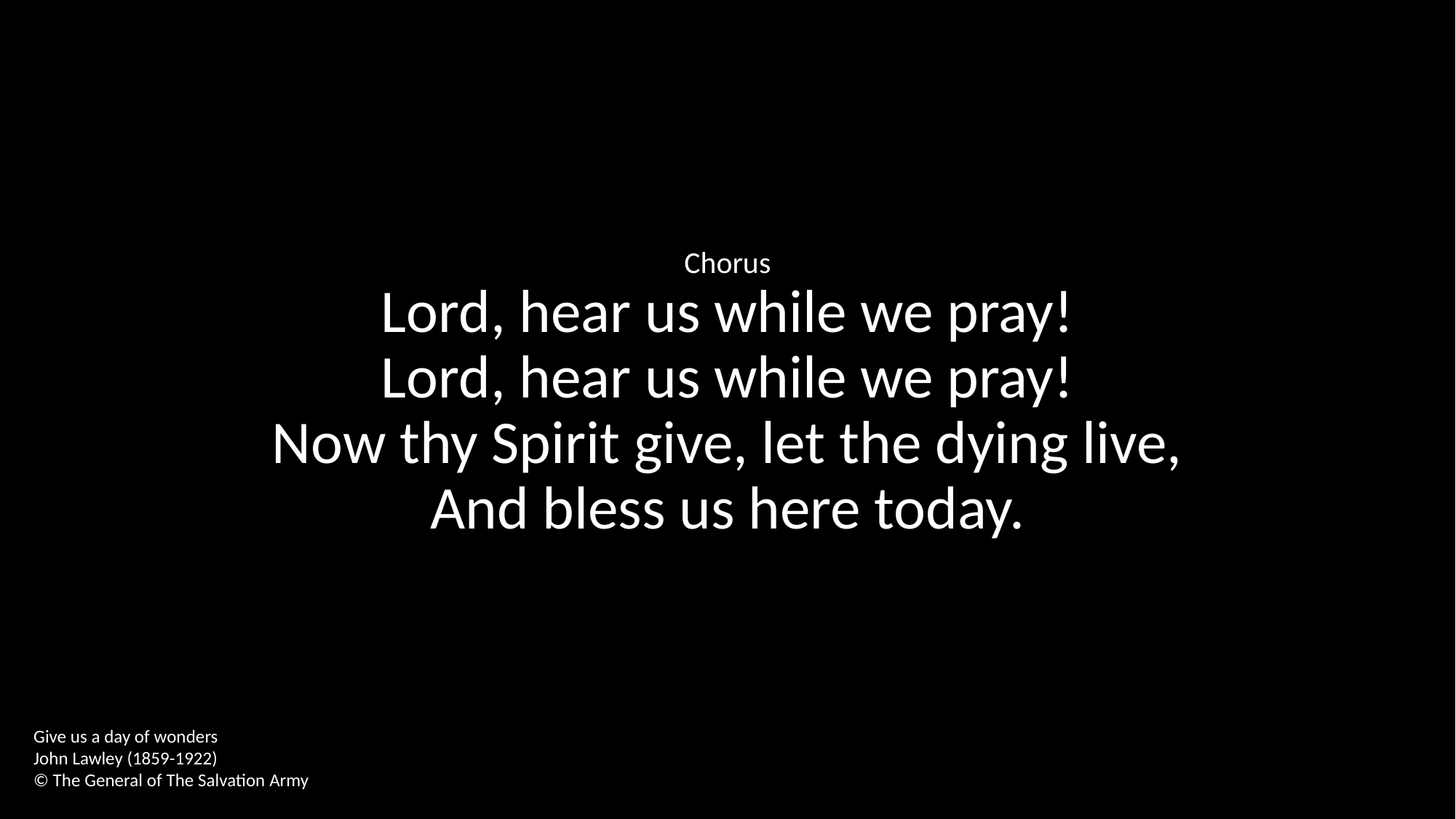

Chorus
Lord, hear us while we pray!
Lord, hear us while we pray!
Now thy Spirit give, let the dying live,
And bless us here today.
Give us a day of wonders
John Lawley (1859-1922)
© The General of The Salvation Army